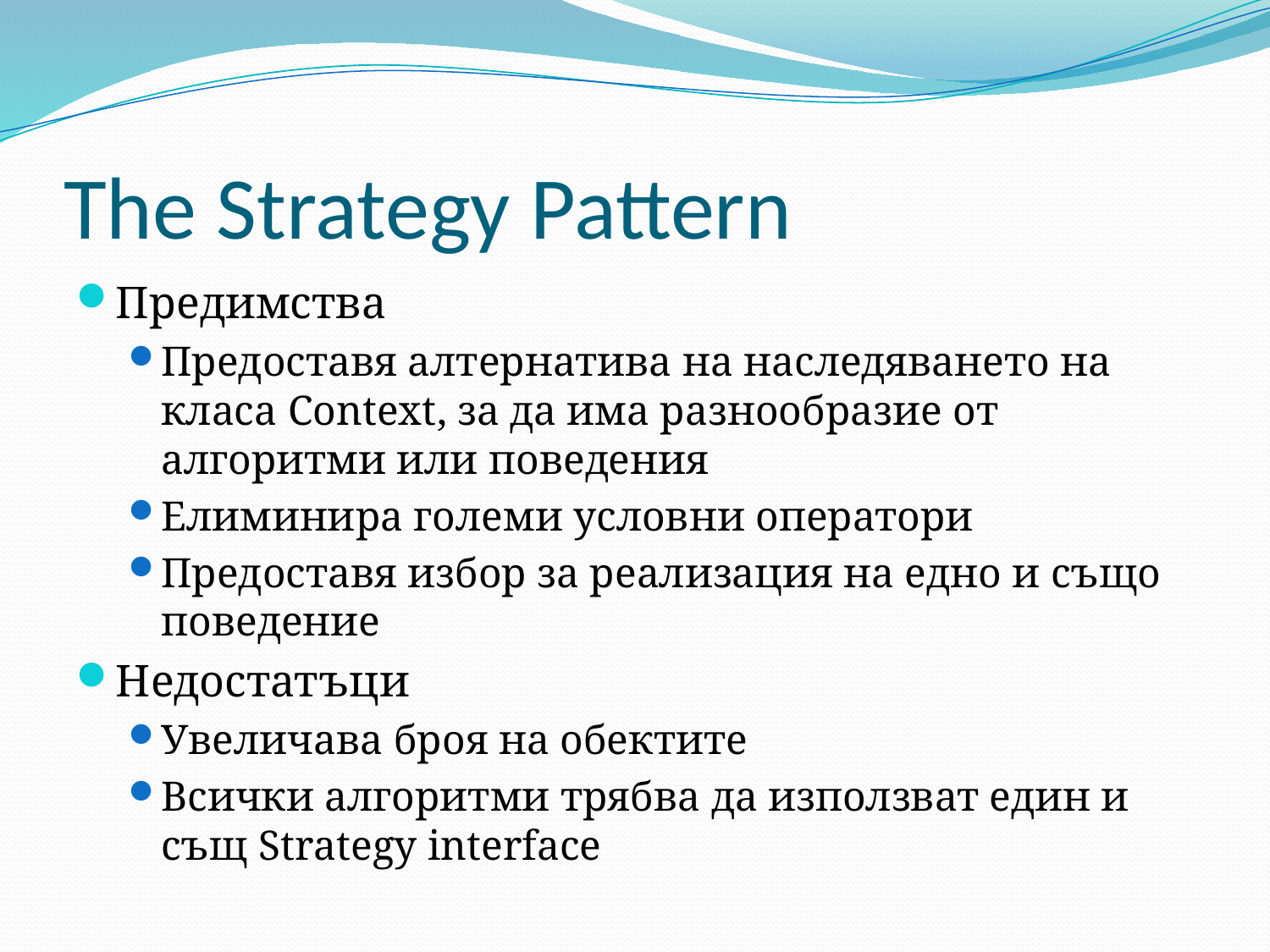

# The Strategy Pattern
Предимства
Предоставя алтернатива на наследяването на класа Context, за да има разнообразие от алгоритми или поведения
Елиминира големи условни оператори
Предоставя избор за реализация на едно и също поведение
Недостатъци
Увеличава броя на обектите
Всички алгоритми трябва да използват един и същ Strategy interface